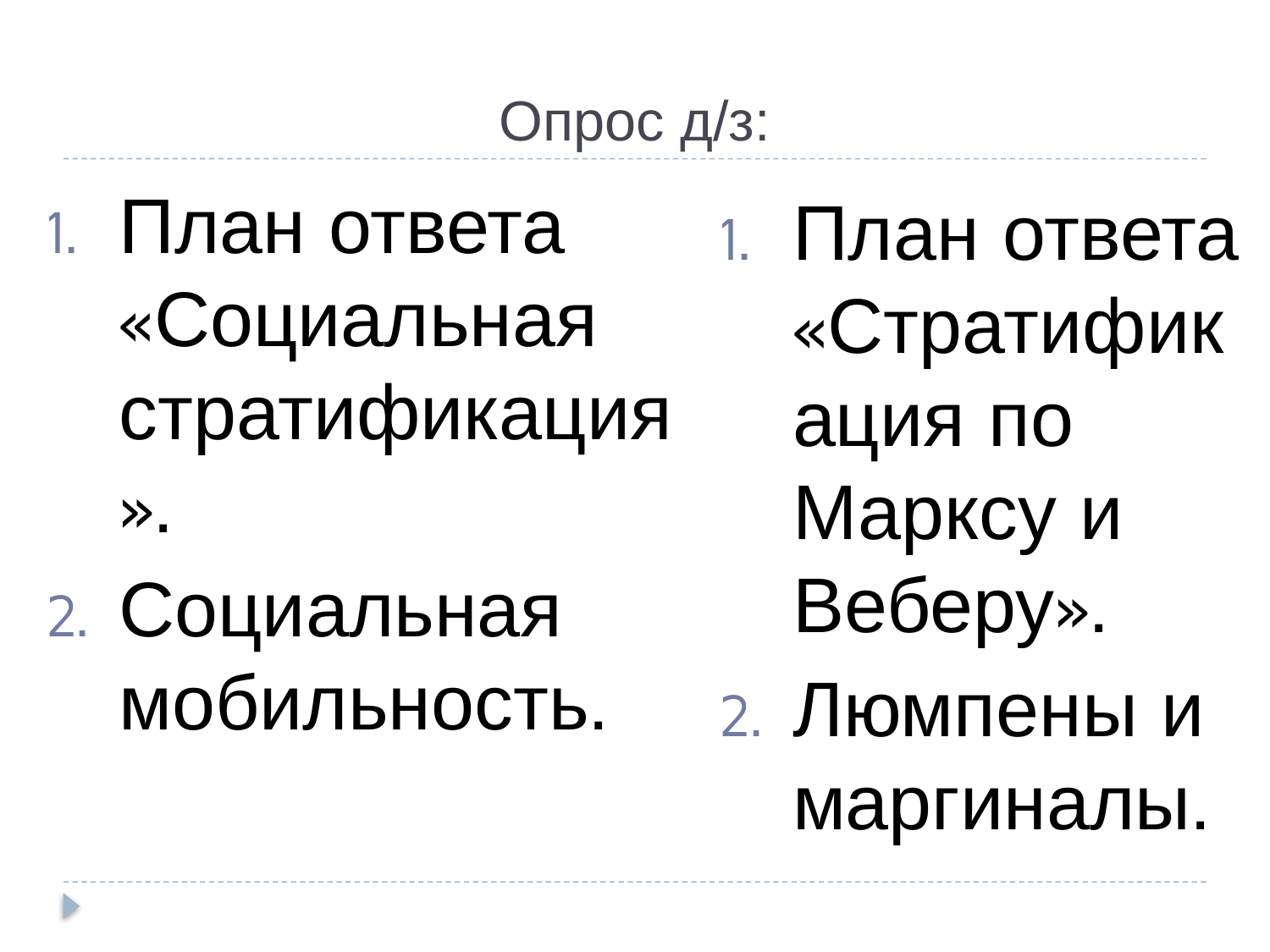

# Опрос д/з:
План ответа «Социальная стратификация».
Социальная мобильность.
План ответа «Стратификация по Марксу и Веберу».
Люмпены и маргиналы.